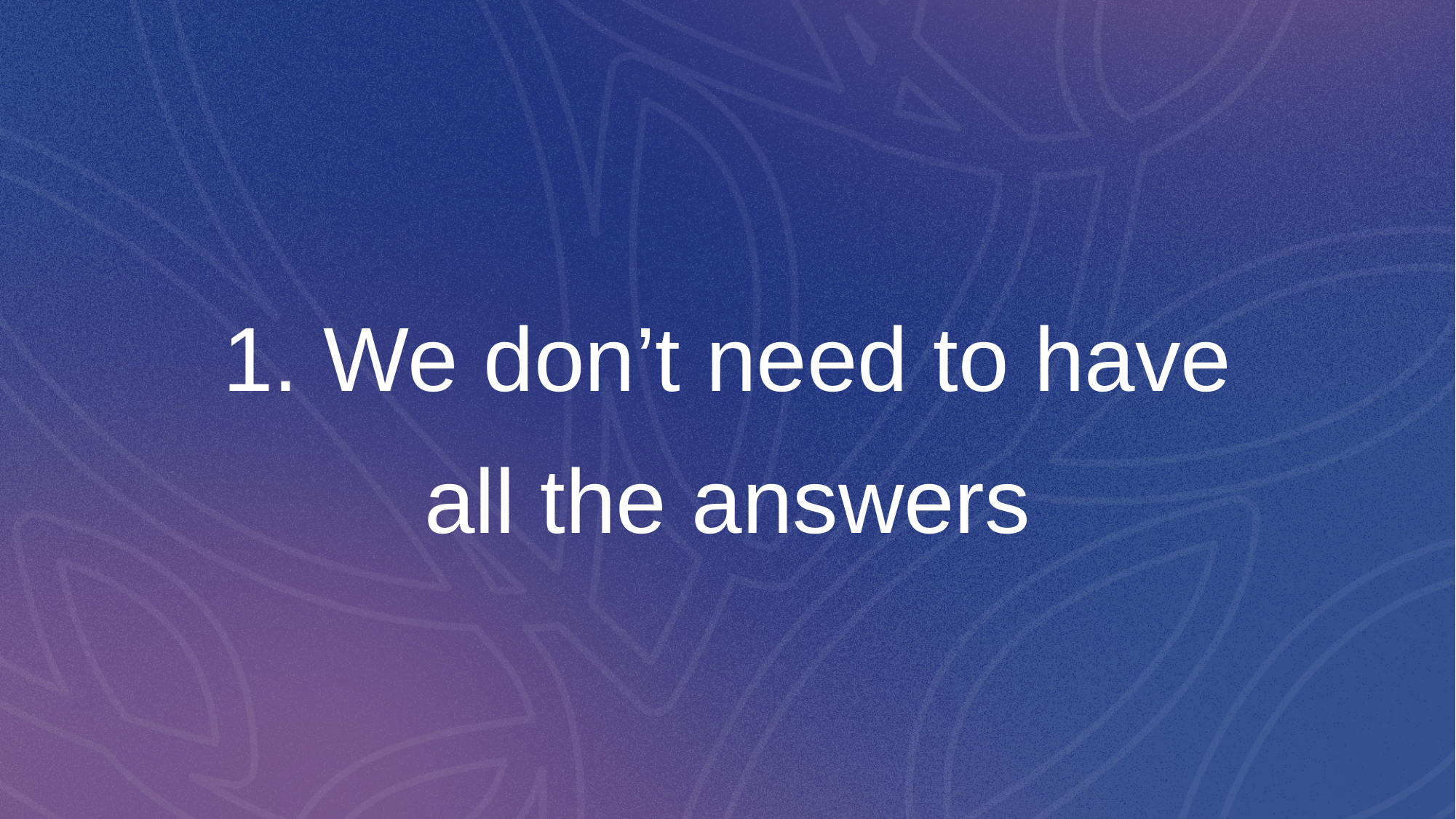

# 1. We don’t need to have all the answers